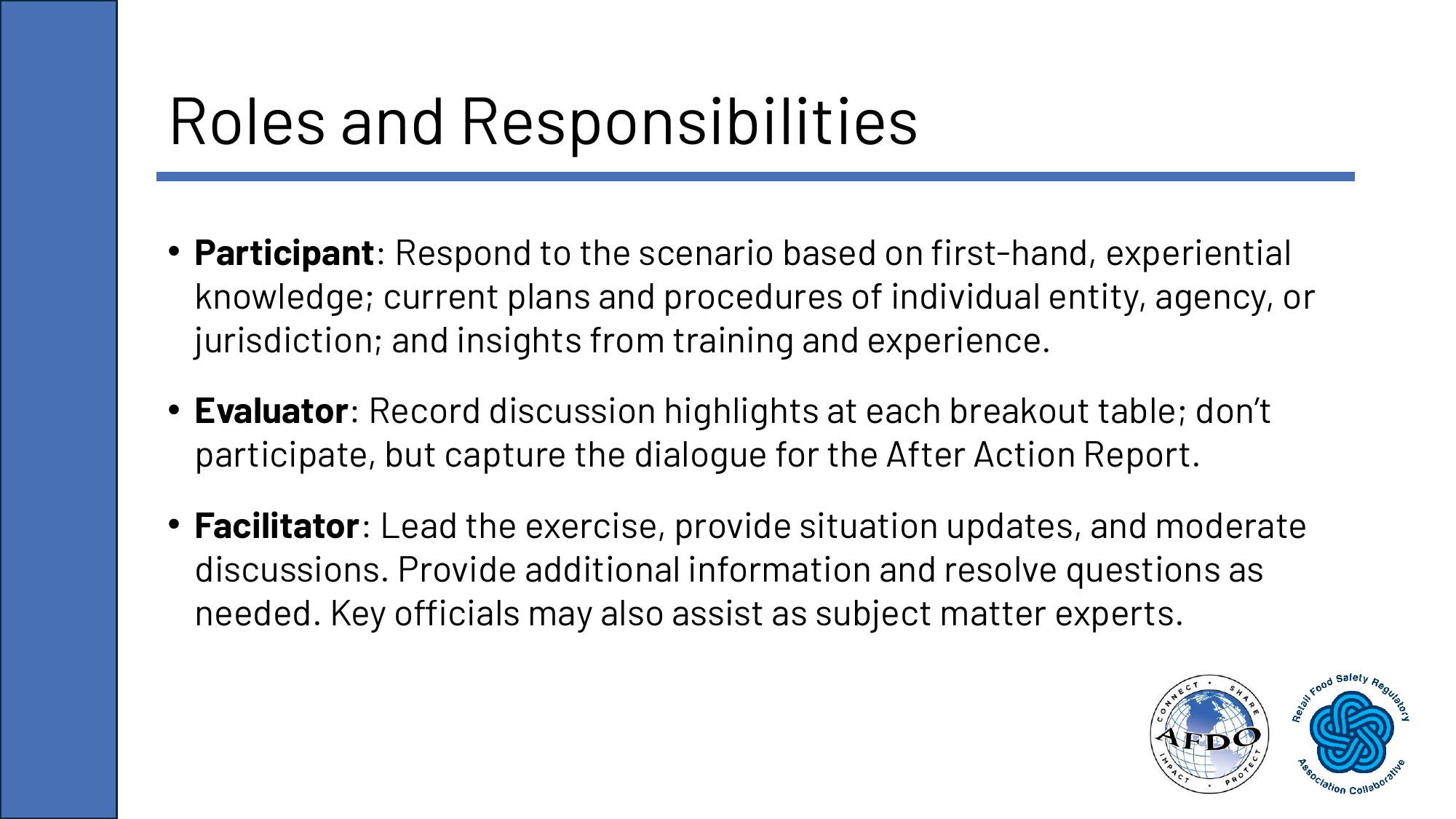

# Roles and Responsibilities
Participant: Respond to the scenario based on first-hand, experiential knowledge; current plans and procedures of individual entity, agency, or jurisdiction; and insights from training and experience.
Evaluator: Record discussion highlights at each breakout table; don’t participate, but capture the dialogue for the After Action Report.
Facilitator: Lead the exercise, provide situation updates, and moderate discussions. Provide additional information and resolve questions as needed. Key officials may also assist as subject matter experts.